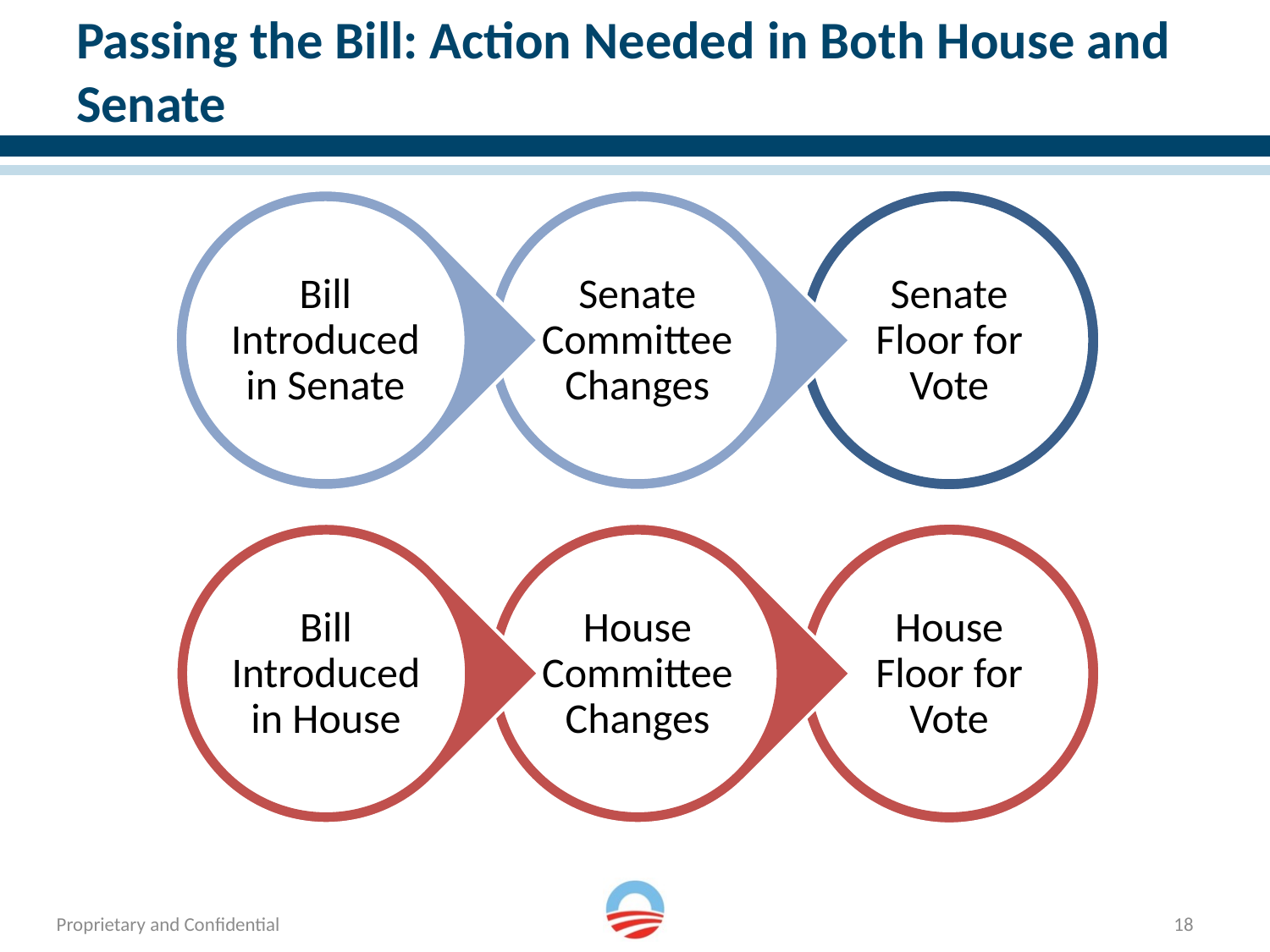

# Passing the Bill: Action Needed in Both House and Senate

Bill Introduced in Senate

Senate Committee Changes

Senate Floor for Vote

Bill Introduced in House

House Committee Changes

House Floor for Vote
18